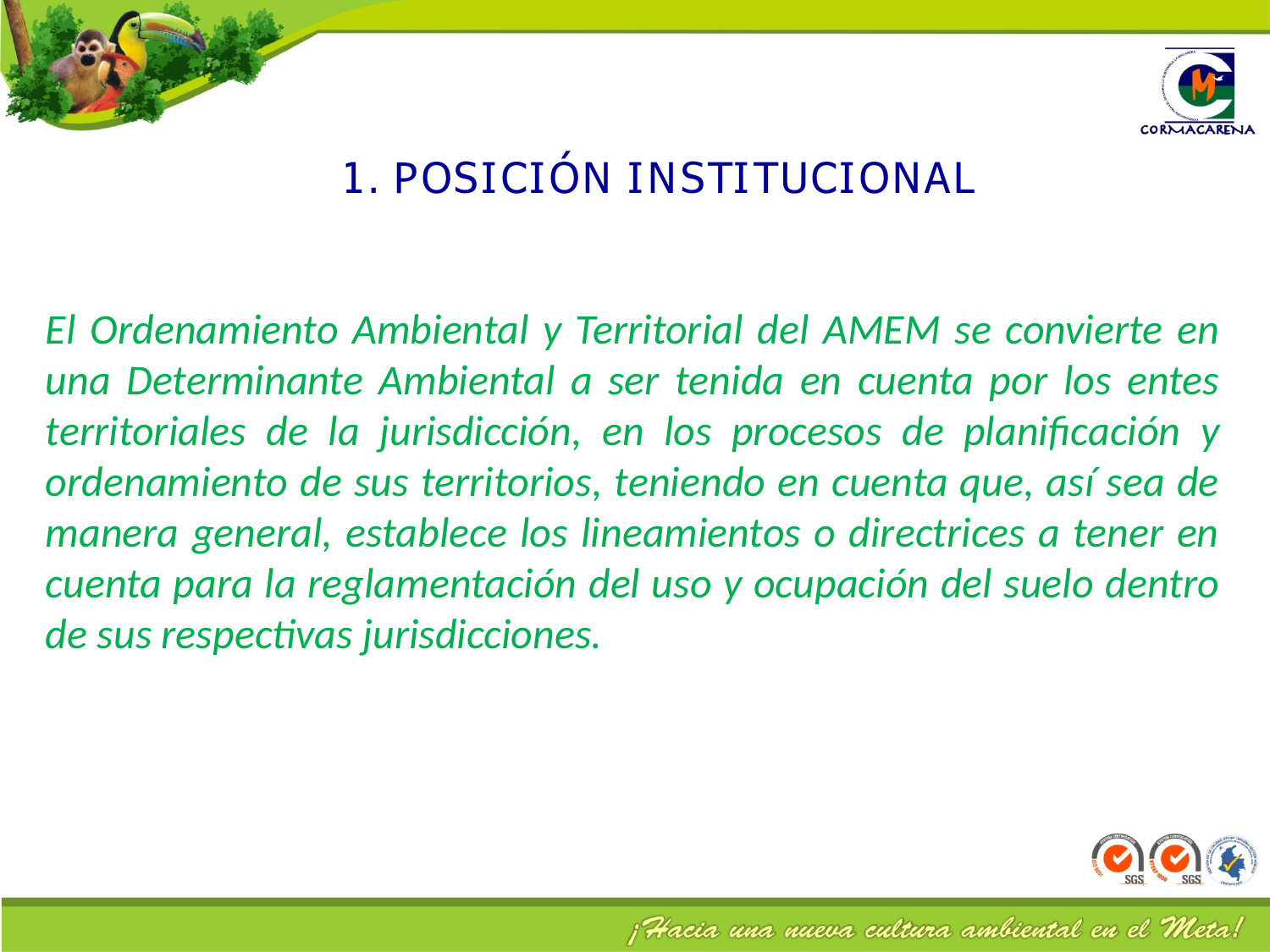

# 1. POSICIÓN INSTITUCIONAL

El Ordenamiento Ambiental y Territorial del AMEM se convierte en una Determinante Ambiental a ser tenida en cuenta por los entes territoriales de la jurisdicción, en los procesos de planificación y ordenamiento de sus territorios, teniendo en cuenta que, así sea de manera general, establece los lineamientos o directrices a tener en cuenta para la reglamentación del uso y ocupación del suelo dentro de sus respectivas jurisdicciones.